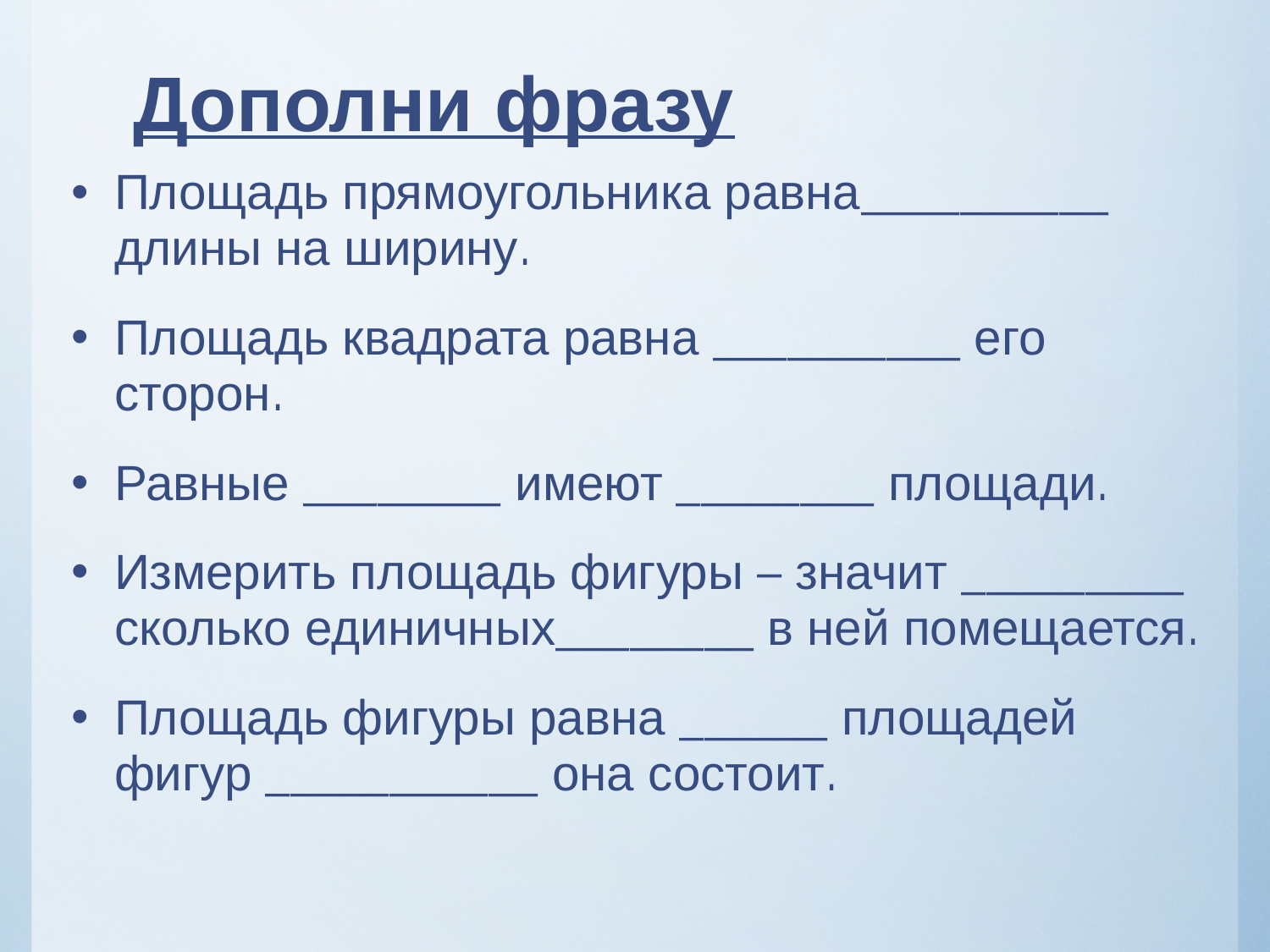

# Дополни фразу
Площадь прямоугольника равна__________ длины на ширину.
Площадь квадрата равна __________ его сторон.
Равные ________ имеют ________ площади.
Измерить площадь фигуры – значит _________ сколько единичных________ в ней помещается.
Площадь фигуры равна ______ площадей фигур ___________ она состоит.